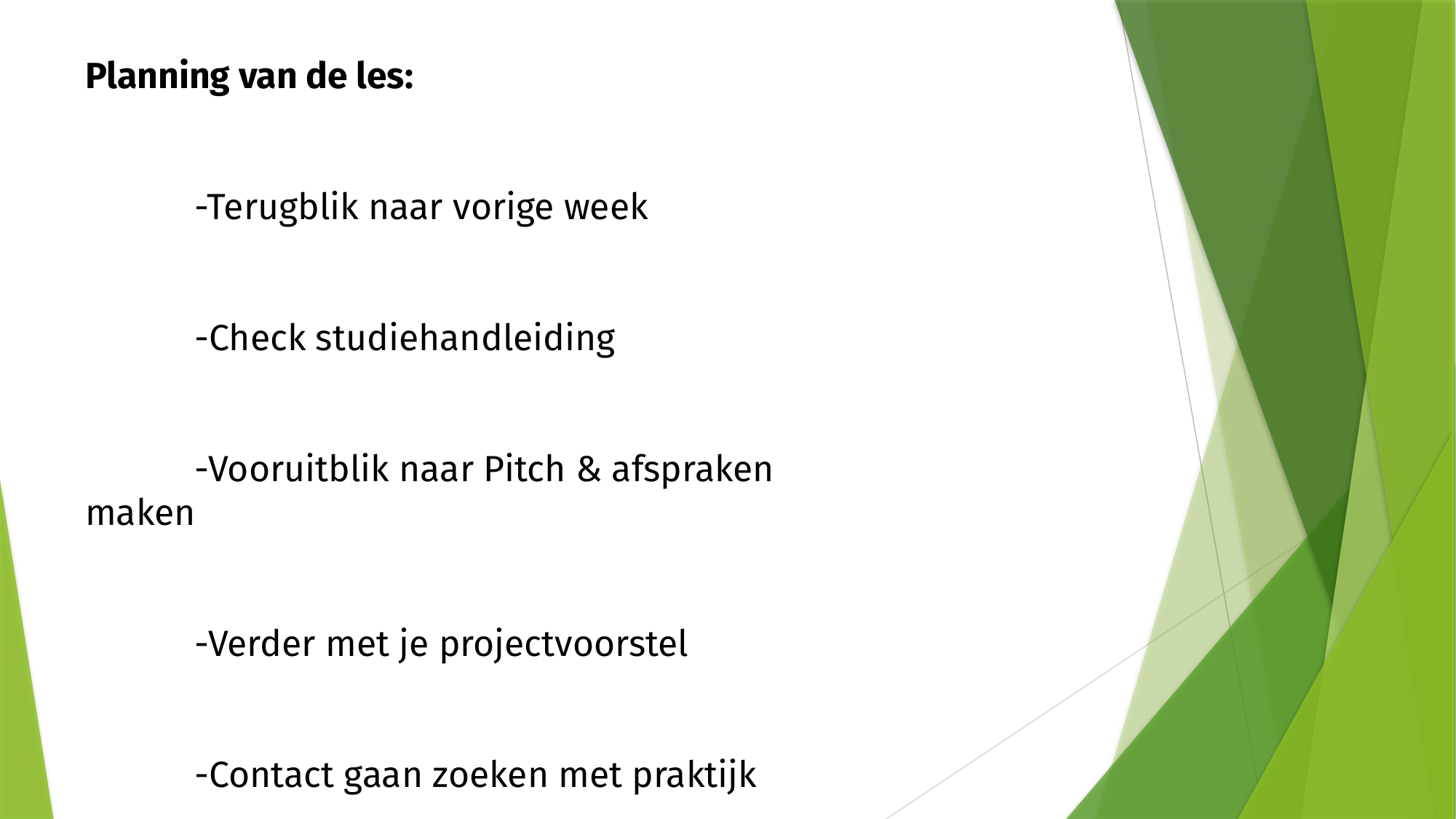

Planning van de les:

	-Terugblik naar vorige week ​

	-Check studiehandleiding

	-Vooruitblik naar Pitch & afspraken maken

	-Verder met je projectvoorstel​

	-Contact gaan zoeken met praktijk ​